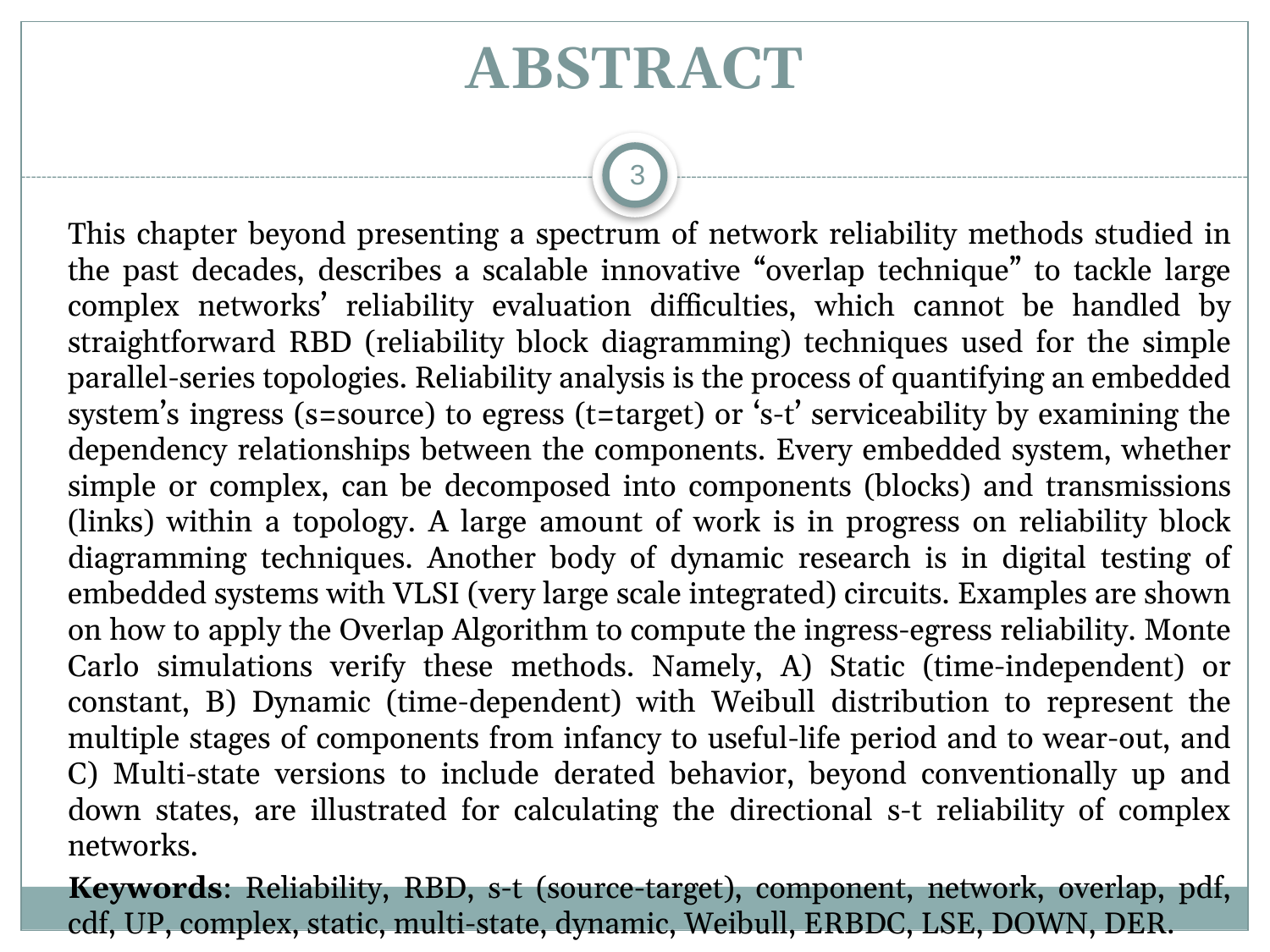

# Abstract
3

This chapter beyond presenting a spectrum of network reliability methods studied in the past decades, describes a scalable innovative “overlap technique” to tackle large complex networks’ reliability evaluation difficulties, which cannot be handled by straightforward RBD (reliability block diagramming) techniques used for the simple parallel-series topologies. Reliability analysis is the process of quantifying an embedded system’s ingress (s=source) to egress (t=target) or ‘s-t’ serviceability by examining the dependency relationships between the components. Every embedded system, whether simple or complex, can be decomposed into components (blocks) and transmissions (links) within a topology. A large amount of work is in progress on reliability block diagramming techniques. Another body of dynamic research is in digital testing of embedded systems with VLSI (very large scale integrated) circuits. Examples are shown on how to apply the Overlap Algorithm to compute the ingress-egress reliability. Monte Carlo simulations verify these methods. Namely, A) Static (time-independent) or constant, B) Dynamic (time-dependent) with Weibull distribution to represent the multiple stages of components from infancy to useful-life period and to wear-out, and C) Multi-state versions to include derated behavior, beyond conventionally up and down states, are illustrated for calculating the directional s-t reliability of complex networks.
Keywords: Reliability, RBD, s-t (source-target), component, network, overlap, pdf, cdf, UP, complex, static, multi-state, dynamic, Weibull, ERBDC, LSE, DOWN, DER.